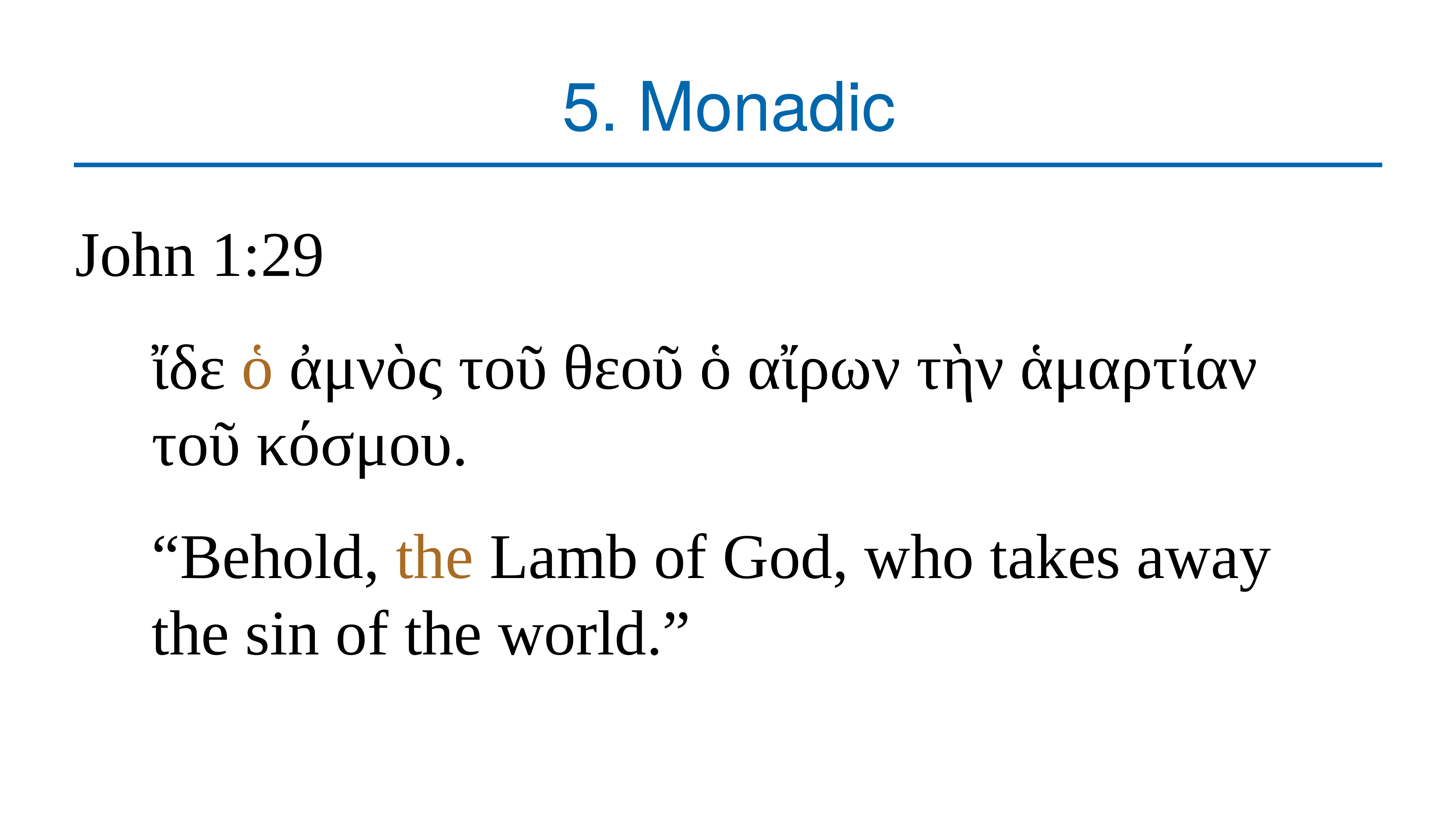

# 5. Monadic
John 1:29
ἴδε ὁ ἀμνὸς τοῦ θεοῦ ὁ αἴρων τὴν ἁμαρτίαν τοῦ κόσμου.
“Behold, the Lamb of God, who takes away the sin of the world.”